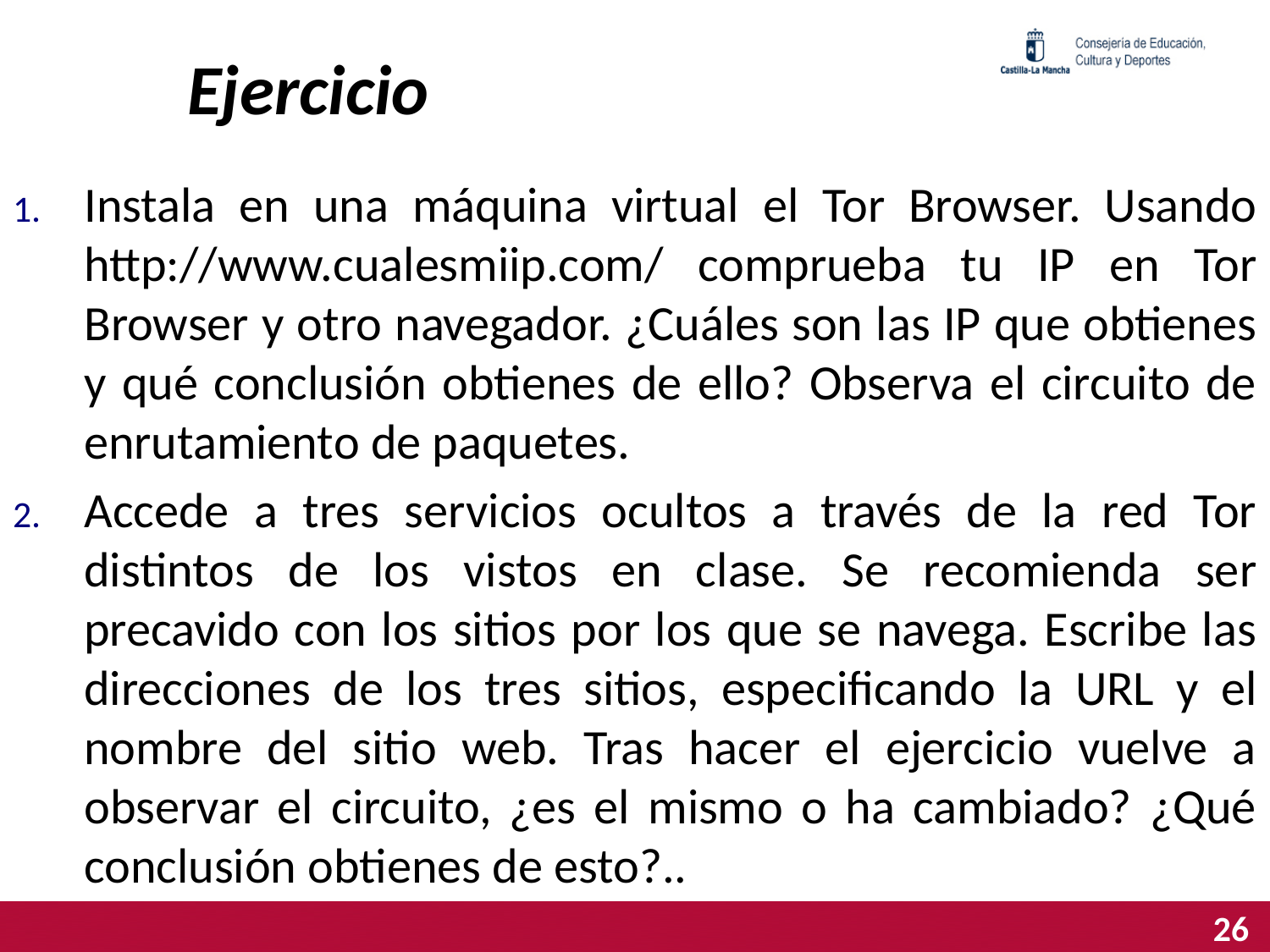

# Ejercicio
Instala en una máquina virtual el Tor Browser. Usando http://www.cualesmiip.com/ comprueba tu IP en Tor Browser y otro navegador. ¿Cuáles son las IP que obtienes y qué conclusión obtienes de ello? Observa el circuito de enrutamiento de paquetes.
Accede a tres servicios ocultos a través de la red Tor distintos de los vistos en clase. Se recomienda ser precavido con los sitios por los que se navega. Escribe las direcciones de los tres sitios, especificando la URL y el nombre del sitio web. Tras hacer el ejercicio vuelve a observar el circuito, ¿es el mismo o ha cambiado? ¿Qué conclusión obtienes de esto?..